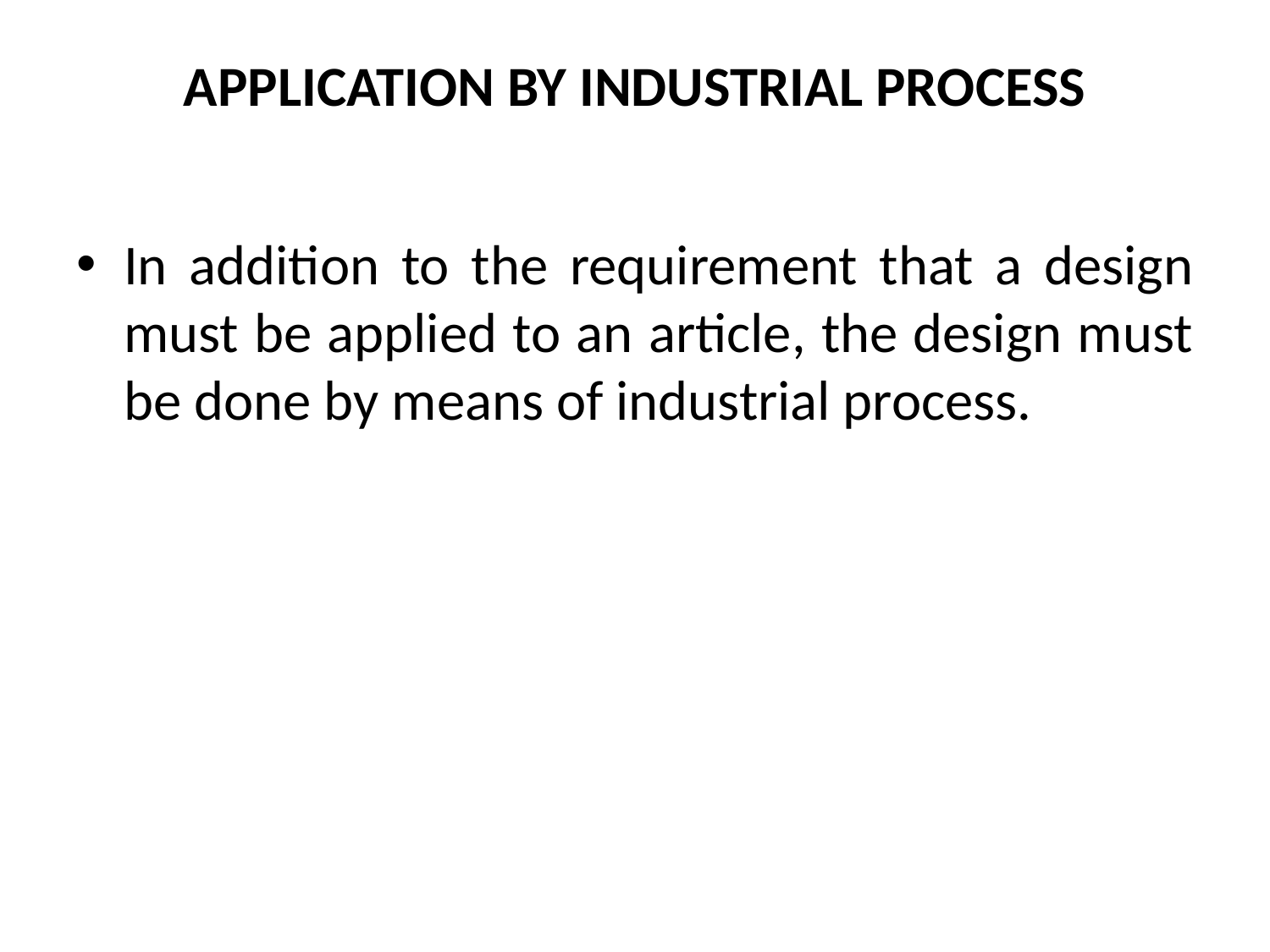

# APPLICATION BY INDUSTRIAL PROCESS
In addition to the requirement that a design must be applied to an article, the design must be done by means of industrial process.